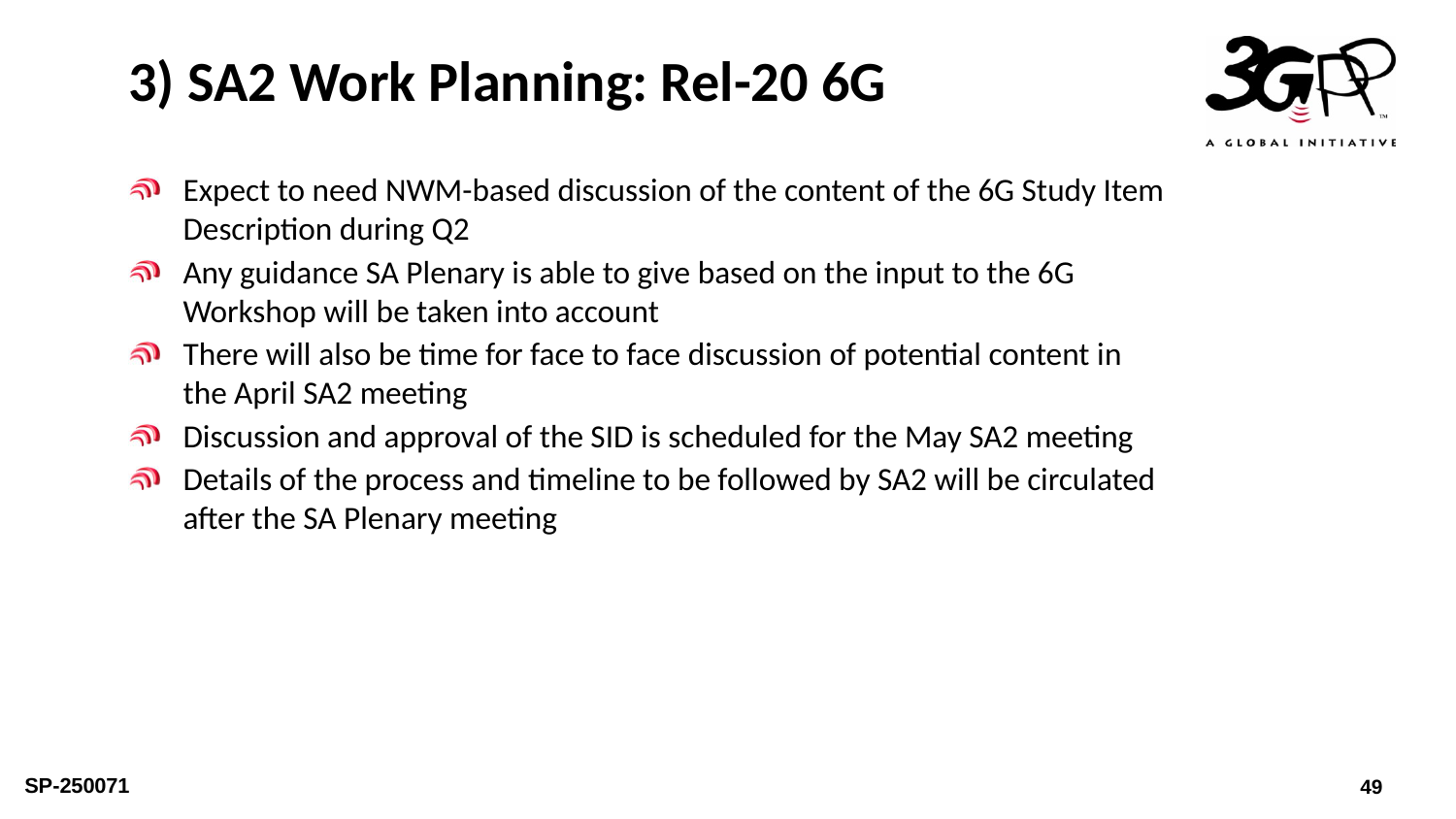

# 3) SA2 Work Planning: Rel-20 6G
Expect to need NWM-based discussion of the content of the 6G Study Item Description during Q2
Any guidance SA Plenary is able to give based on the input to the 6G Workshop will be taken into account
There will also be time for face to face discussion of potential content in the April SA2 meeting
Discussion and approval of the SID is scheduled for the May SA2 meeting
Details of the process and timeline to be followed by SA2 will be circulated after the SA Plenary meeting